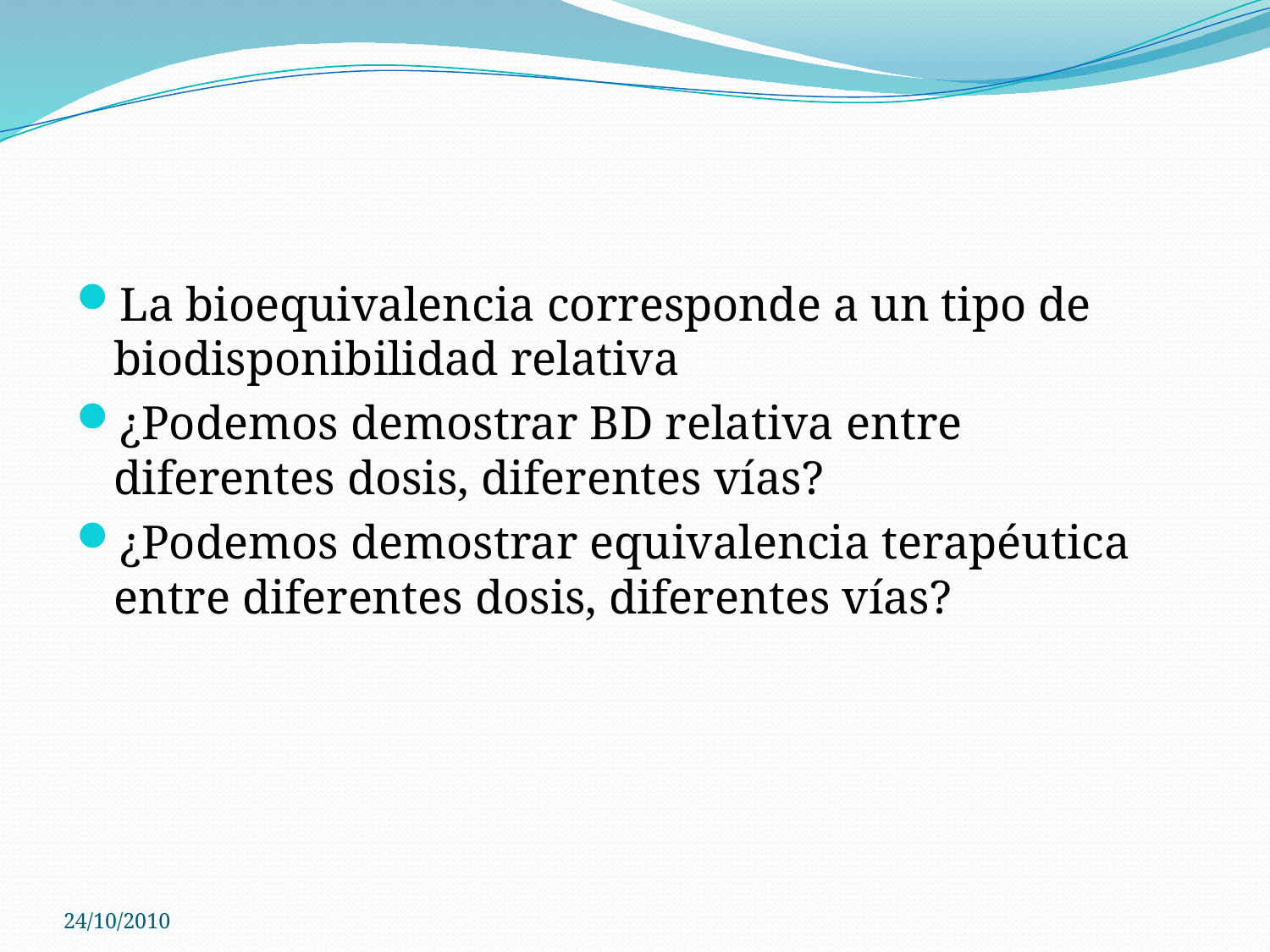

#
La bioequivalencia corresponde a un tipo de biodisponibilidad relativa
¿Podemos demostrar BD relativa entre diferentes dosis, diferentes vías?
¿Podemos demostrar equivalencia terapéutica entre diferentes dosis, diferentes vías?
24/10/2010